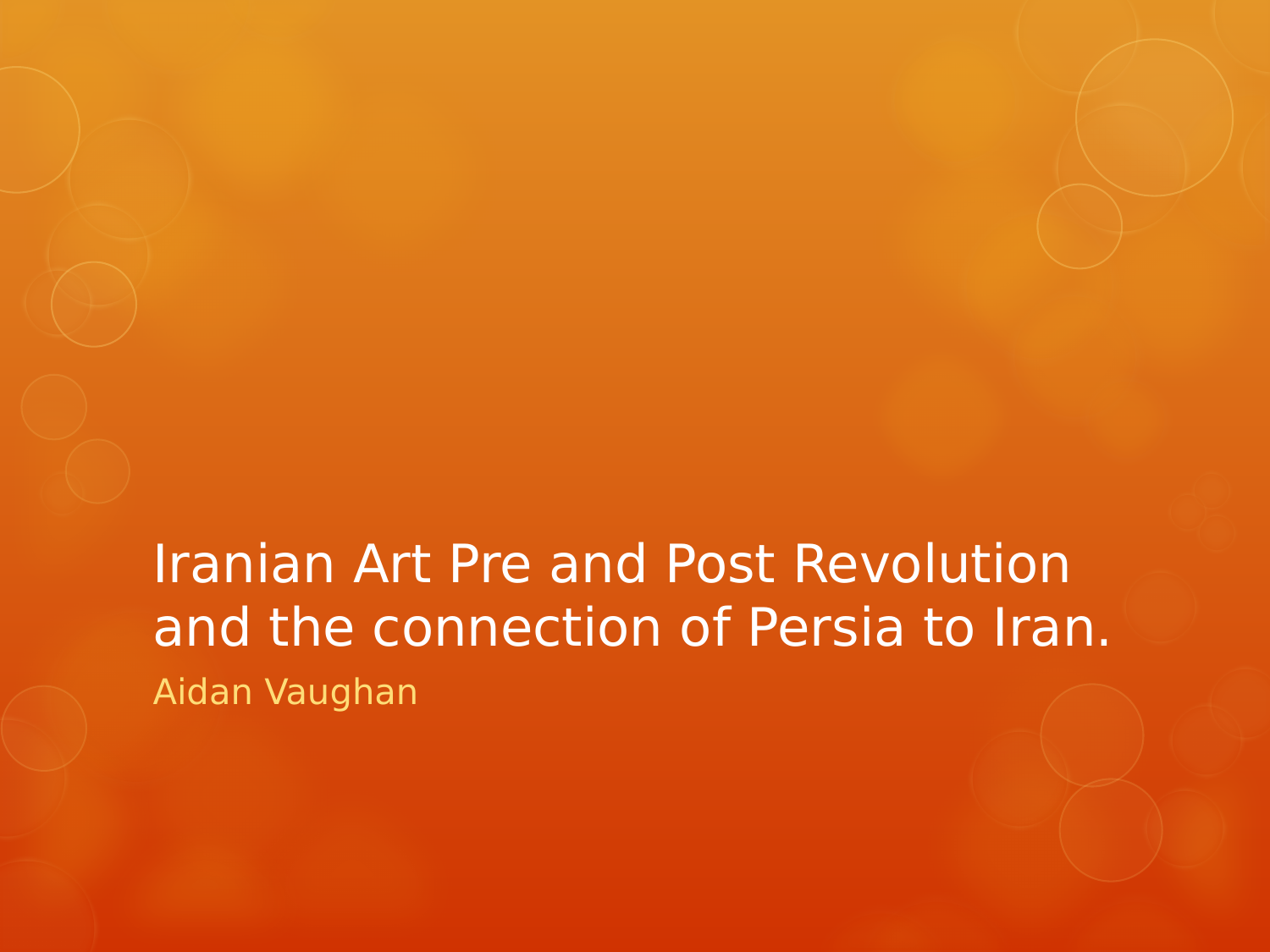

# Iranian Art Pre and Post Revolution and the connection of Persia to Iran.
Aidan Vaughan